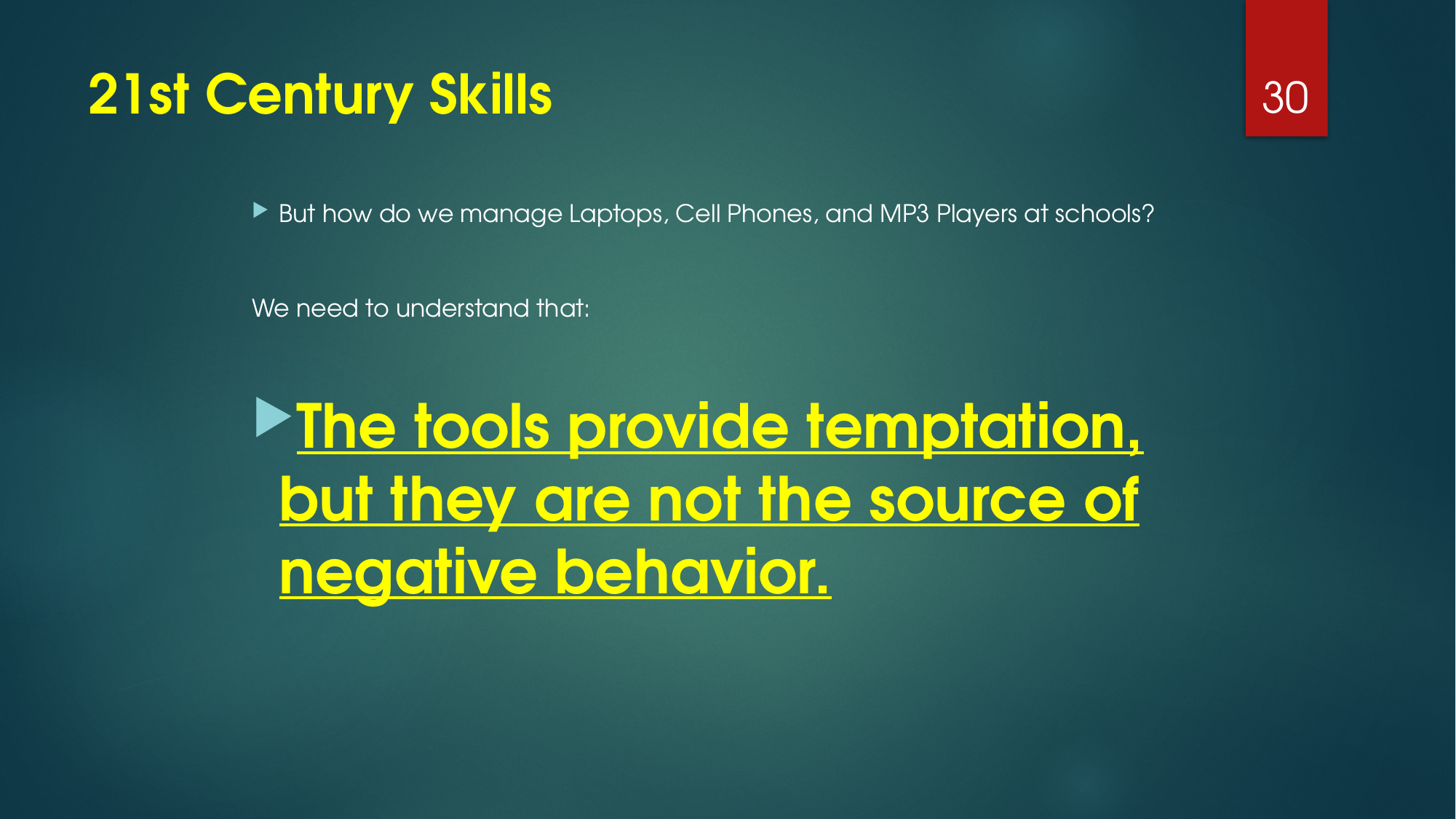

30
# 21st Century Skills
But how do we manage Laptops, Cell Phones, and MP3 Players at schools?

We need to understand that:

The tools provide temptation, but they are not the source of negative behavior.